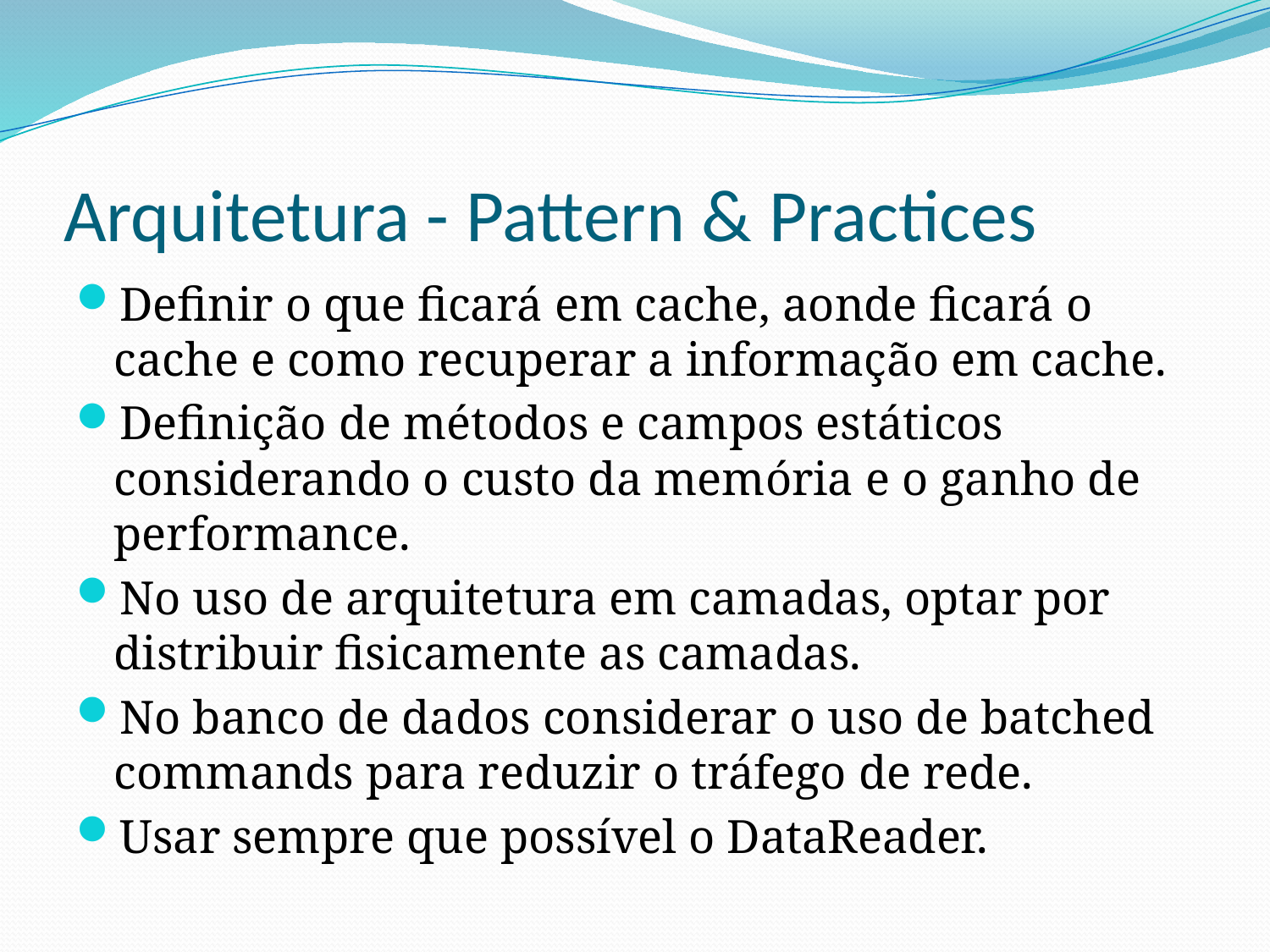

# Arquitetura - Pattern & Practices
Definir o que ficará em cache, aonde ficará o cache e como recuperar a informação em cache.
Definição de métodos e campos estáticos considerando o custo da memória e o ganho de performance.
No uso de arquitetura em camadas, optar por distribuir fisicamente as camadas.
No banco de dados considerar o uso de batched commands para reduzir o tráfego de rede.
Usar sempre que possível o DataReader.